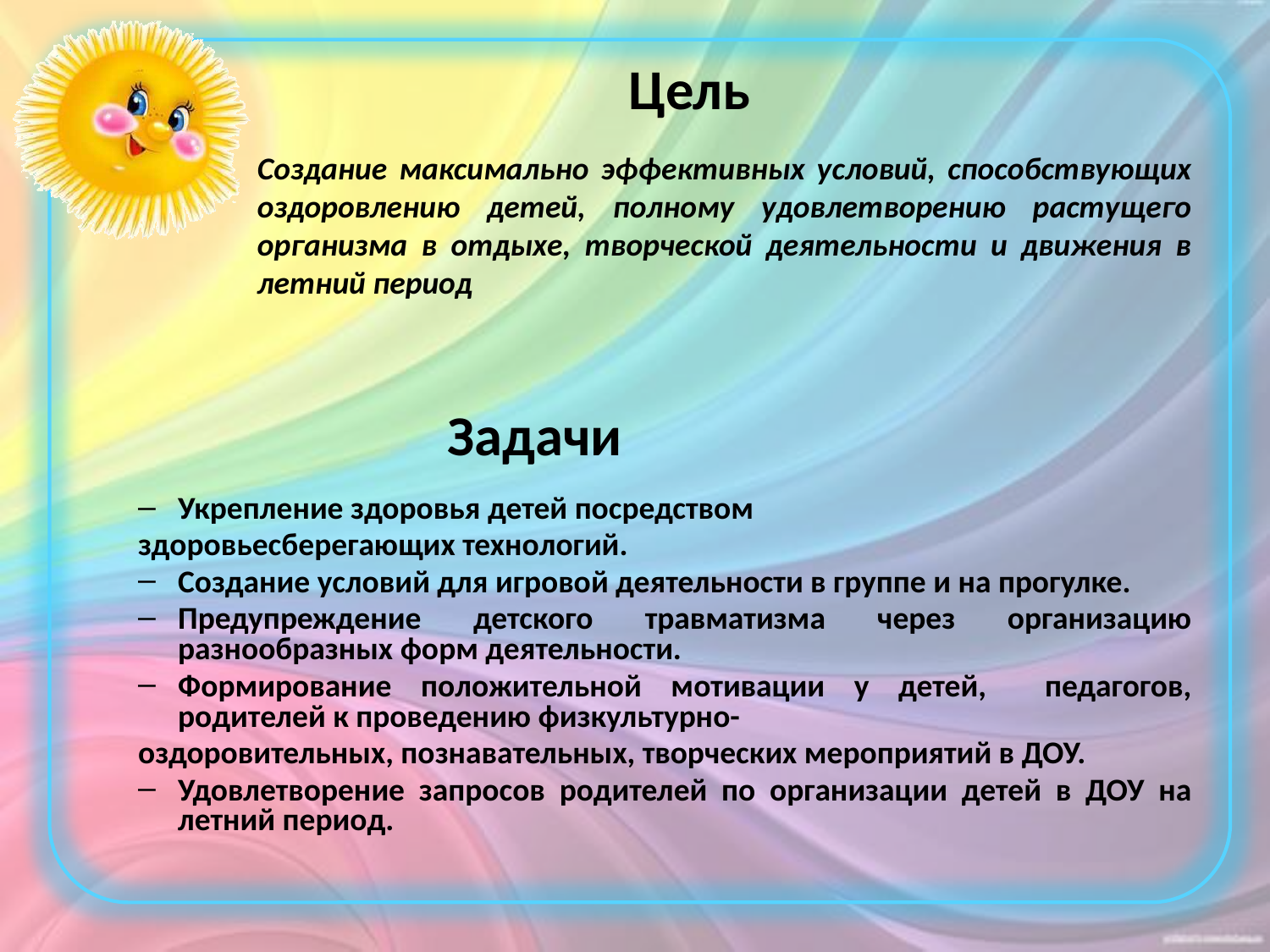

# Цель

Создание максимально эффективных условий, способствующих оздоровлению детей, полному удовлетворению растущего организма в отдыхе, творческой деятельности и движения в летний период

Задачи

Укрепление здоровья детей посредством
здоровьесберегающих технологий.
Создание условий для игровой деятельности в группе и на прогулке.
Предупреждение детского травматизма через организацию разнообразных форм деятельности.
Формирование положительной мотивации у детей,  педагогов, родителей к проведению физкультурно-
оздоровительных, познавательных, творческих мероприятий в ДОУ.
Удовлетворение запросов родителей по организации детей в ДОУ на летний период.